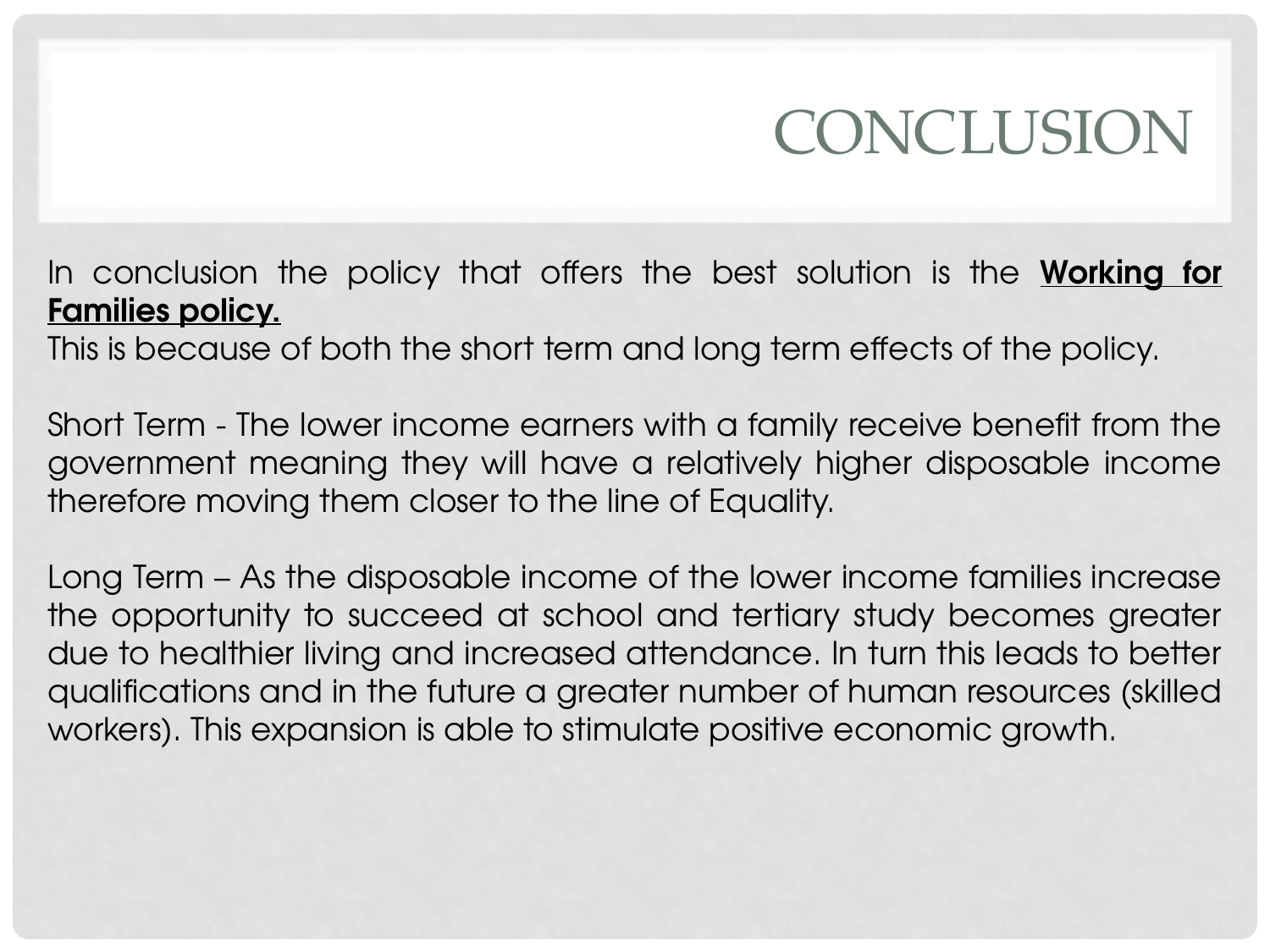

# Conclusion
In conclusion the policy that offers the best solution is the Working for Families policy.
This is because of both the short term and long term effects of the policy.

Short Term - The lower income earners with a family receive benefit from the government meaning they will have a relatively higher disposable income therefore moving them closer to the line of Equality.

Long Term – As the disposable income of the lower income families increase the opportunity to succeed at school and tertiary study becomes greater due to healthier living and increased attendance. In turn this leads to better qualifications and in the future a greater number of human resources (skilled workers). This expansion is able to stimulate positive economic growth.